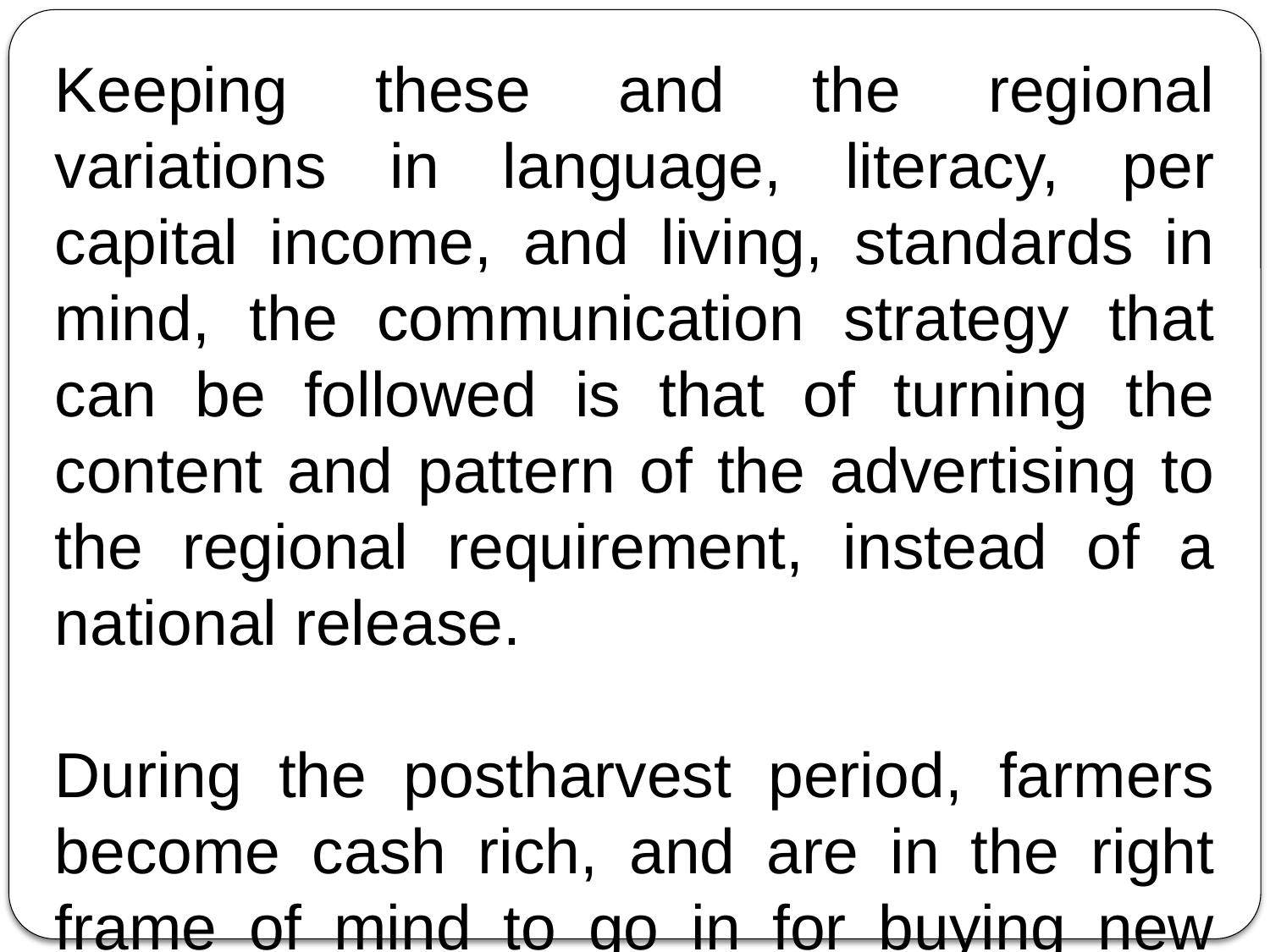

Keeping these and the regional variations in language, literacy, per capital income, and living, standards in mind, the communication strategy that can be followed is that of turning the content and pattern of the advertising to the regional requirement, instead of a national release.

During the postharvest period, farmers become cash rich, and are in the right frame of mind to go in for buying new products.